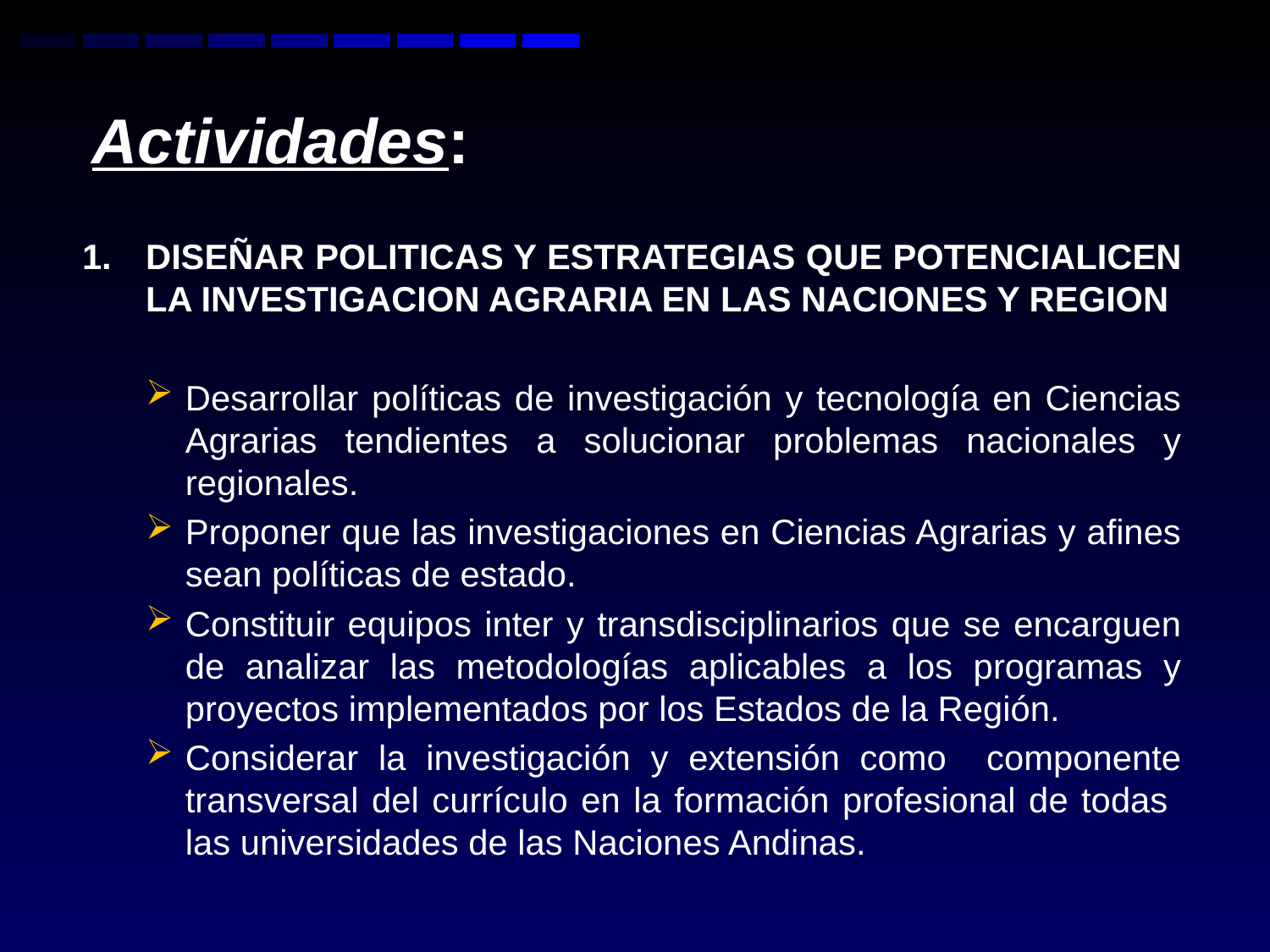

# Actividades:
DISEÑAR POLITICAS Y ESTRATEGIAS QUE POTENCIALICEN LA INVESTIGACION AGRARIA EN LAS NACIONES Y REGION

Desarrollar políticas de investigación y tecnología en Ciencias Agrarias tendientes a solucionar problemas nacionales y regionales.
Proponer que las investigaciones en Ciencias Agrarias y afines sean políticas de estado.
Constituir equipos inter y transdisciplinarios que se encarguen de analizar las metodologías aplicables a los programas y proyectos implementados por los Estados de la Región.
Considerar la investigación y extensión como  componente transversal del currículo en la formación profesional de todas  las universidades de las Naciones Andinas.